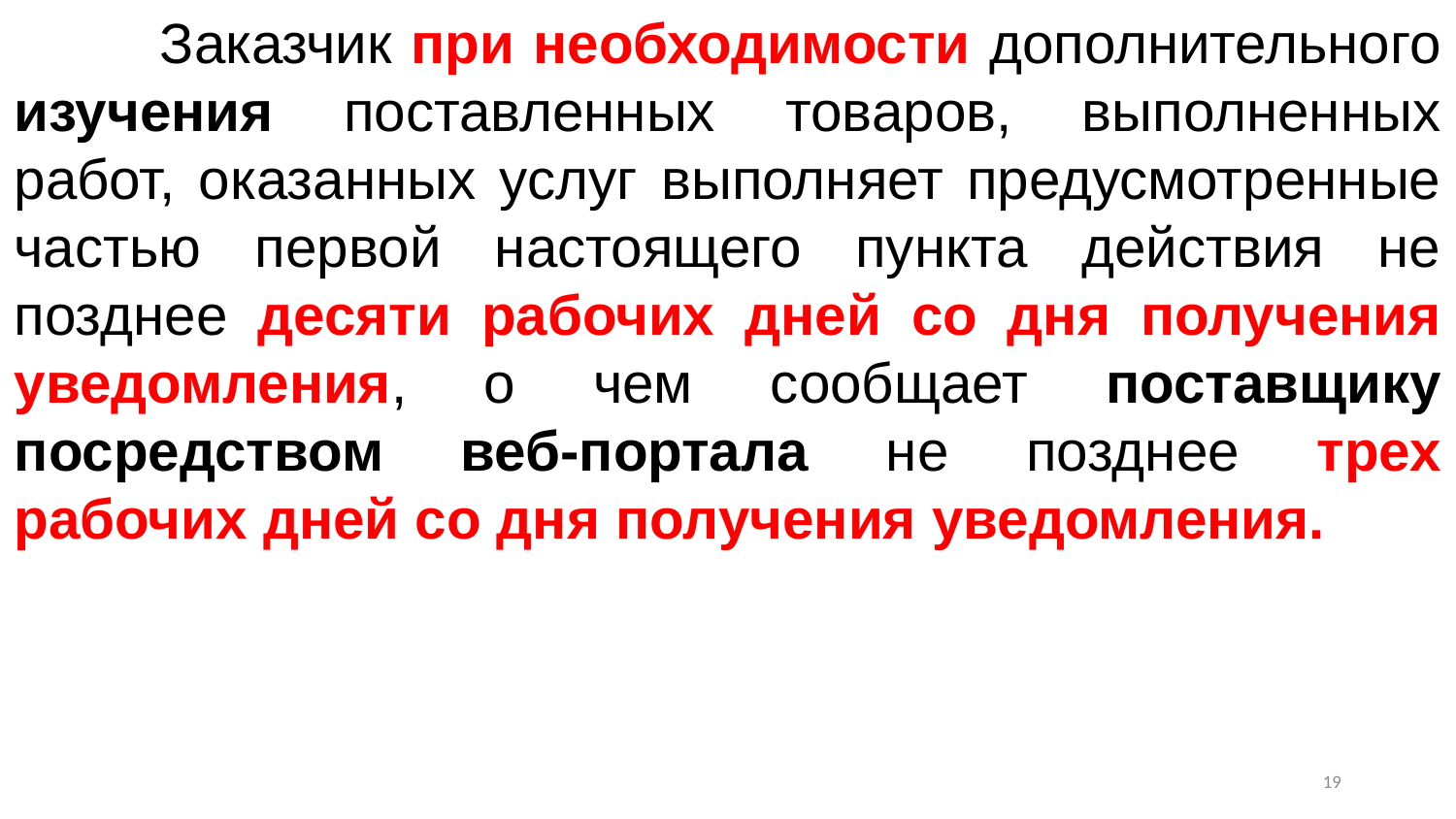

Заказчик при необходимости дополнительного изучения поставленных товаров, выполненных работ, оказанных услуг выполняет предусмотренные частью первой настоящего пункта действия не позднее десяти рабочих дней со дня получения уведомления, о чем сообщает поставщику посредством веб-портала не позднее трех рабочих дней со дня получения уведомления.
19